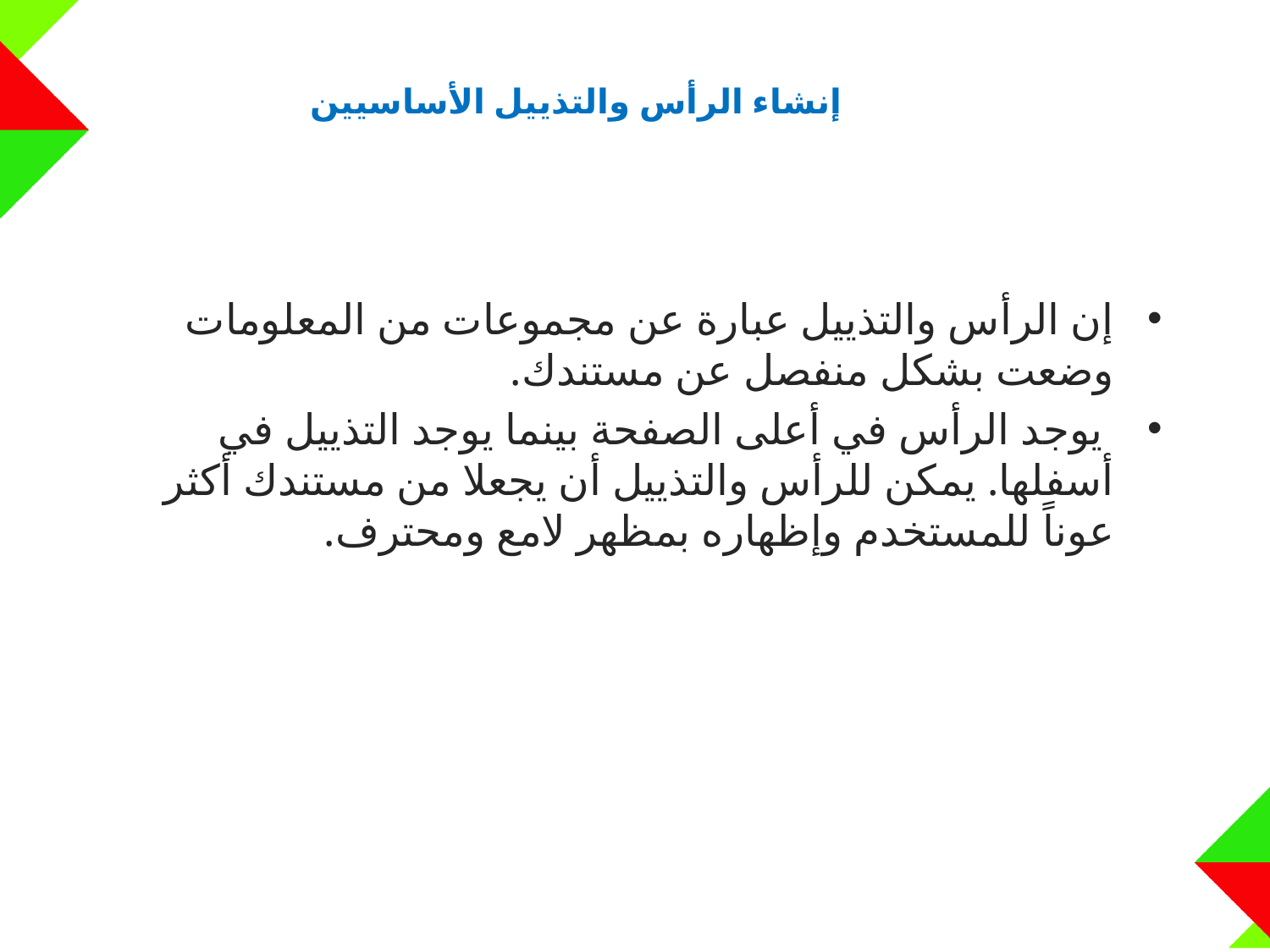

# إنشاء الرأس والتذييل الأساسيين
إن الرأس والتذييل عبارة عن مجموعات من المعلومات وضعت بشكل منفصل عن مستندك.
 يوجد الرأس في أعلى الصفحة بينما يوجد التذييل في أسفلها. يمكن للرأس والتذييل أن يجعلا من مستندك أكثر عوناً للمستخدم وإظهاره بمظهر لامع ومحترف.